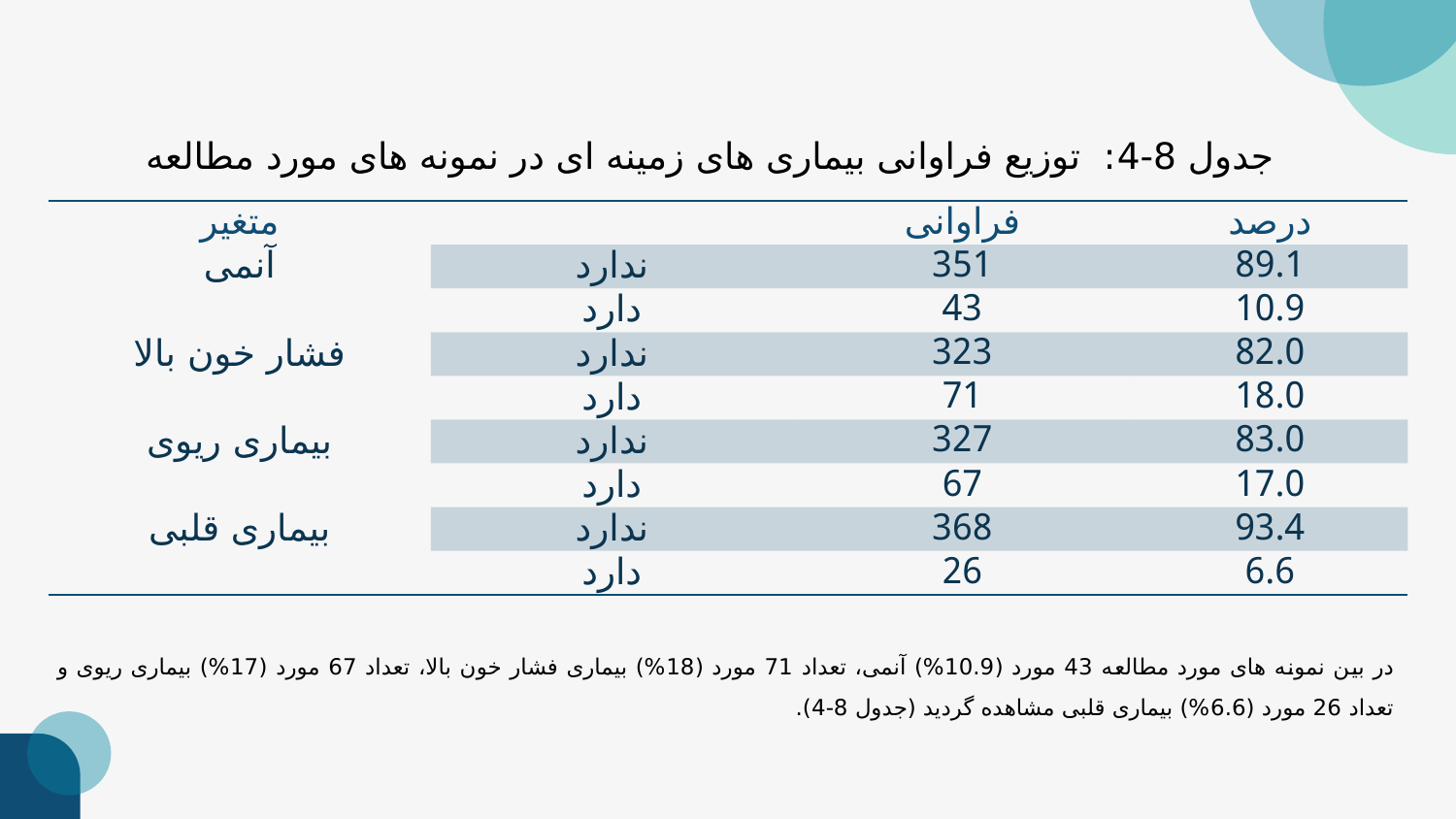

جدول 8-4:  توزیع فراوانی بیماری های زمینه ای در نمونه های مورد مطالعه
| متغیر |  | فراوانی | درصد |
| --- | --- | --- | --- |
| آنمی | ندارد | 351 | 89.1 |
|  | دارد | 43 | 10.9 |
| فشار خون بالا | ندارد | 323 | 82.0 |
|  | دارد | 71 | 18.0 |
| بیماری ریوی | ندارد | 327 | 83.0 |
|  | دارد | 67 | 17.0 |
| بیماری قلبی | ندارد | 368 | 93.4 |
|  | دارد | 26 | 6.6 |
در بین نمونه های مورد مطالعه 43 مورد (10.9%) آنمی، تعداد 71 مورد (18%) بیماری فشار خون بالا، تعداد 67 مورد (17%) بیماری ریوی و تعداد 26 مورد (6.6%) بیماری قلبی مشاهده گردید (جدول 8-4).